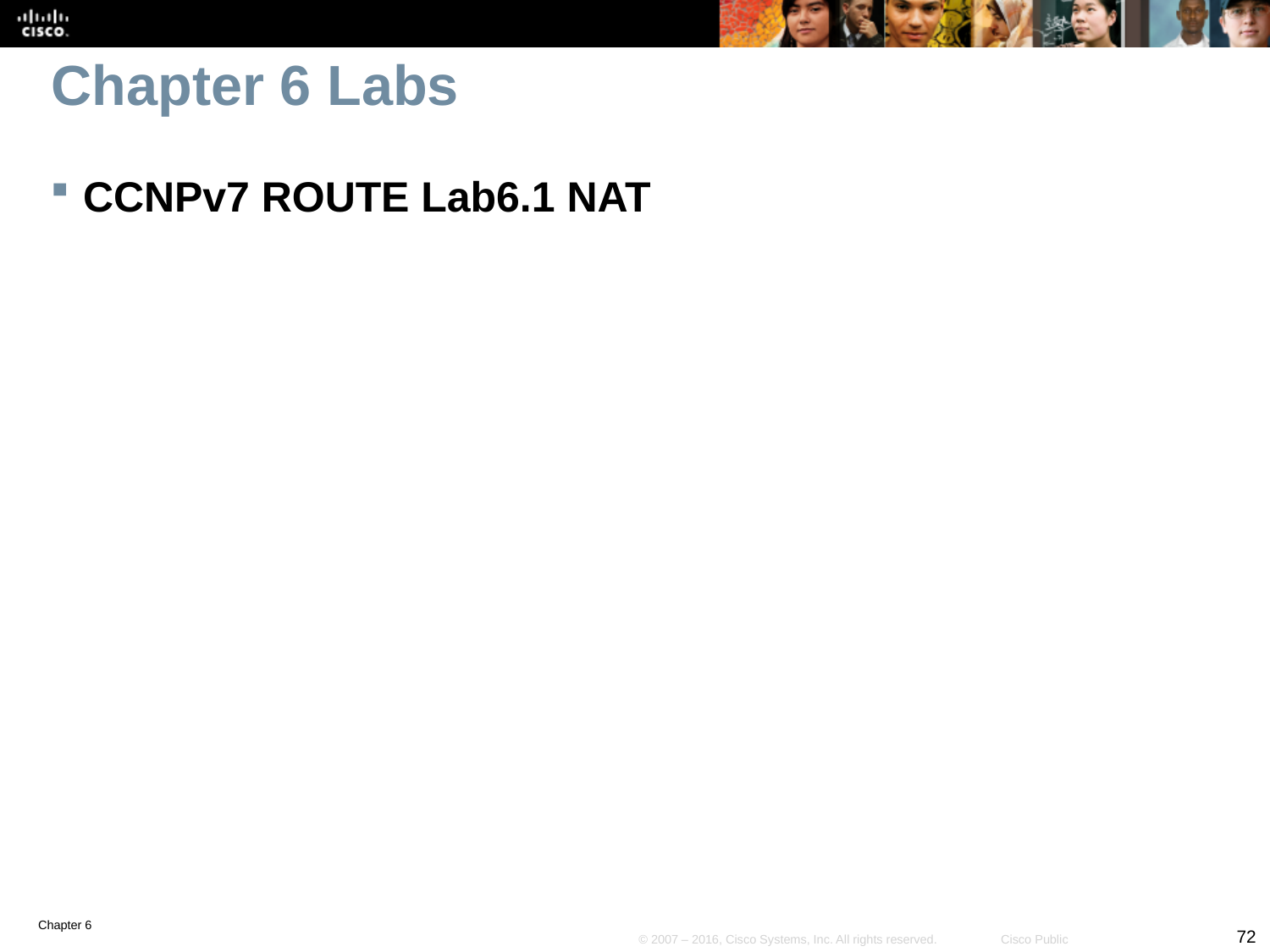

# Chapter 6 Labs
CCNPv7 ROUTE Lab6.1 NAT